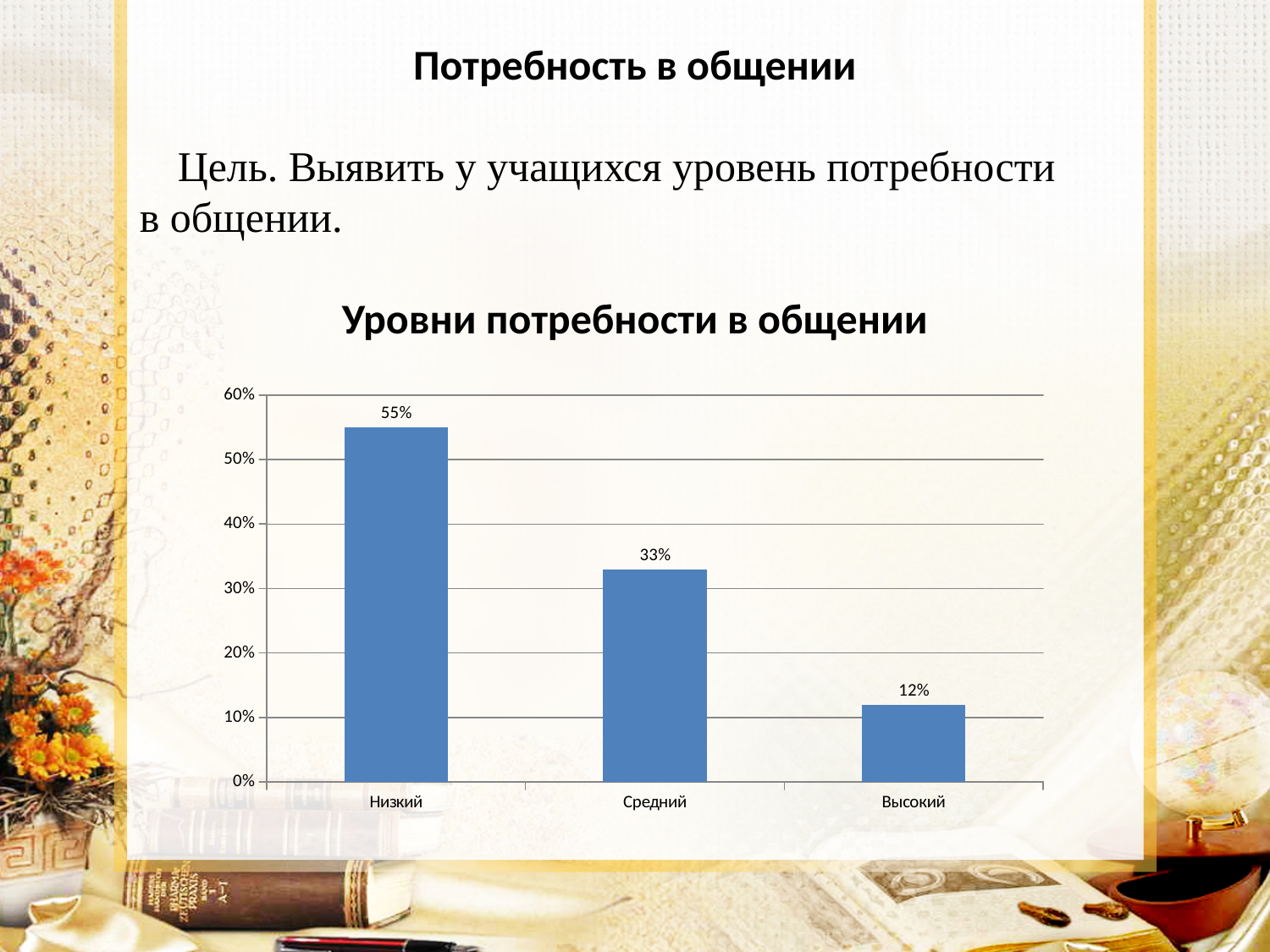

Потребность в общении

    Цель. Выявить у учащихся уровень потребности
в общении.

Уровни потребности в общении

### Chart

| Category |  |
|---|---|
| Низкий | 0.55 |
| Средний | 0.33000000000000046 |
| Высокий | 0.12000000000000002 |